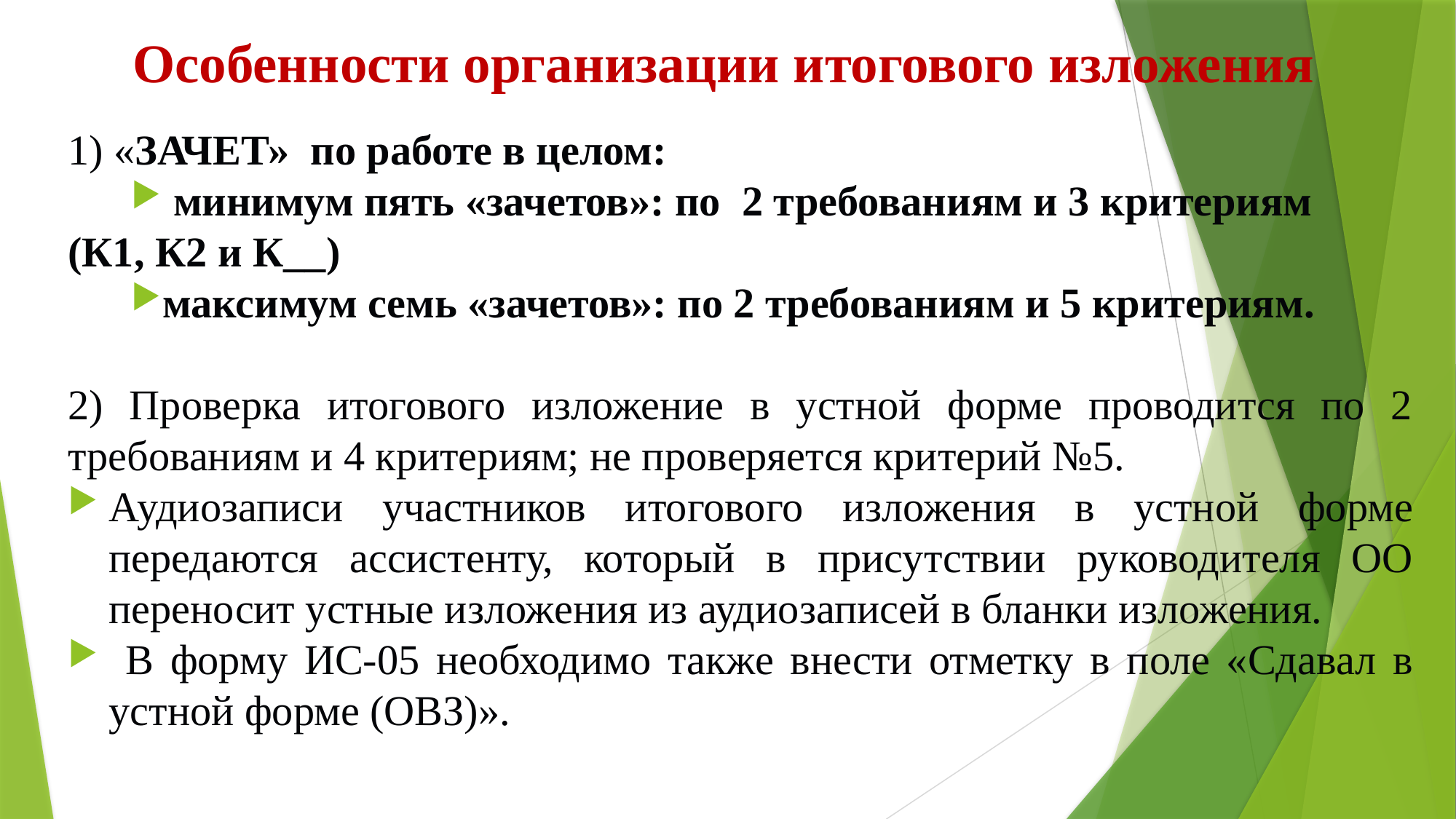

# Особенности организации итогового изложения
1) «ЗАЧЕТ»  по работе в целом:
 минимум пять «зачетов»: по  2 требованиям и 3 критериям
(К1, К2 и К__)
максимум семь «зачетов»: по 2 требованиям и 5 критериям.

2) Проверка итогового изложение в устной форме проводится по 2 требованиям и 4 критериям; не проверяется критерий №5.
Аудиозаписи участников итогового изложения в устной форме передаются ассистенту, который в присутствии руководителя ОО переносит устные изложения из аудиозаписей в бланки изложения.
 В форму ИС-05 необходимо также внести отметку в поле «Сдавал в устной форме (ОВЗ)».